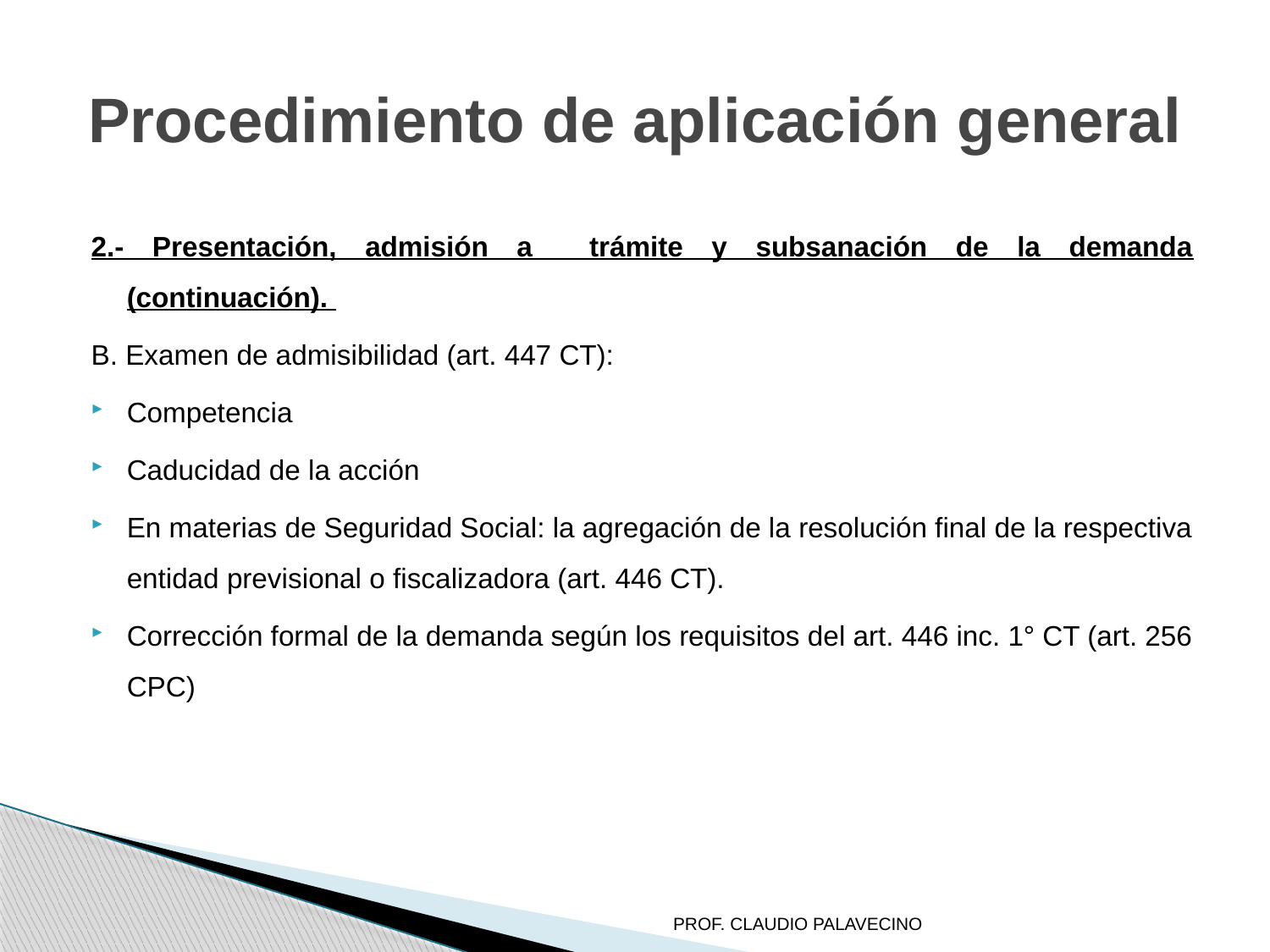

# Procedimiento de aplicación general
2.- Presentación, admisión a  trámite y subsanación de la demanda (continuación).
B. Examen de admisibilidad (art. 447 CT):
Competencia
Caducidad de la acción
En materias de Seguridad Social: la agregación de la resolución final de la respectiva entidad previsional o fiscalizadora (art. 446 CT).
Corrección formal de la demanda según los requisitos del art. 446 inc. 1° CT (art. 256 CPC)

PROF. CLAUDIO PALAVECINO